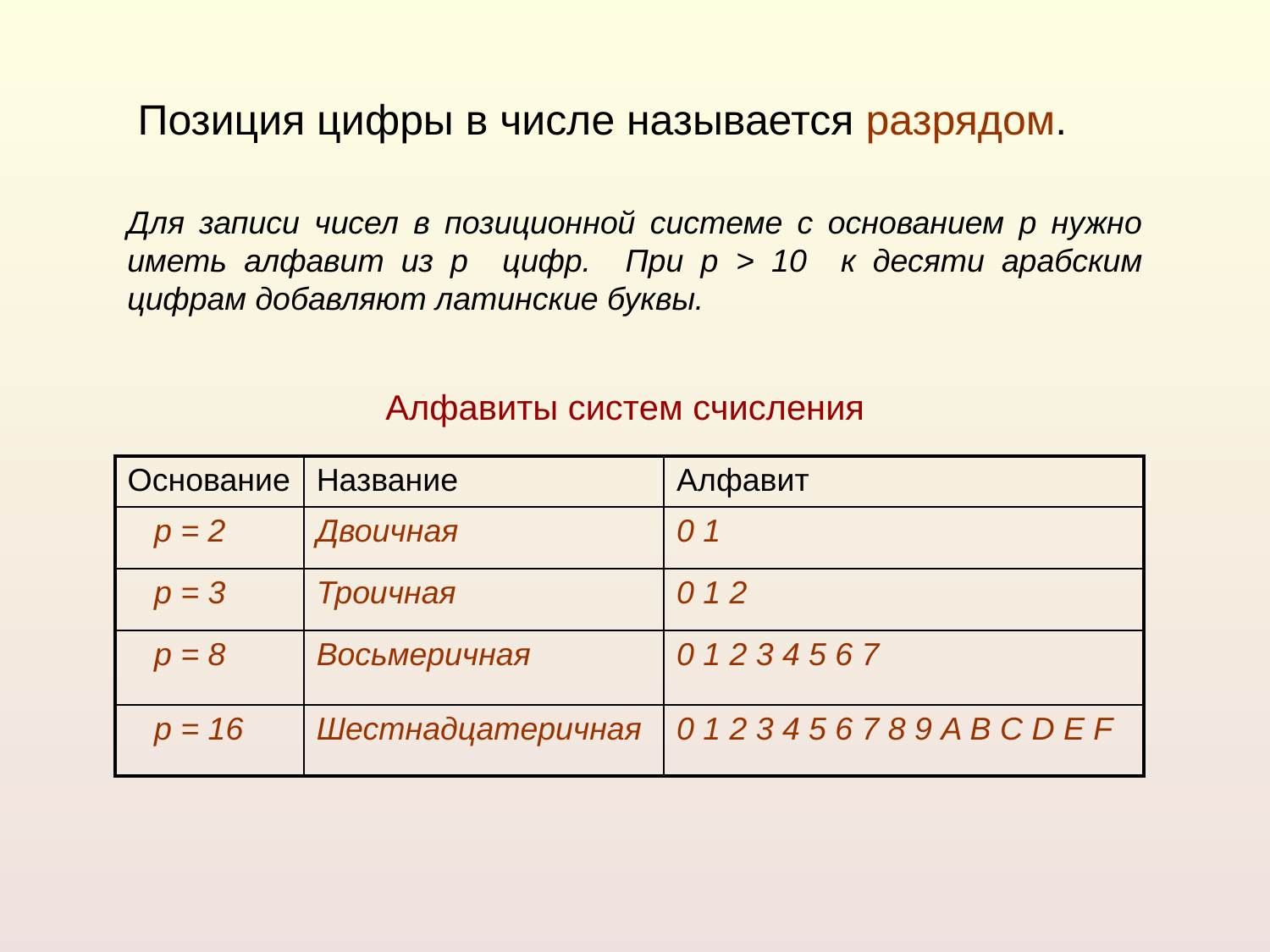

Позиция цифры в числе называется разрядом.
Для записи чисел в позиционной системе с основанием р нужно иметь алфавит из р  цифр.  При р > 10  к десяти арабским цифрам добавляют латинские буквы.
Алфавиты систем счисления
| Основание | Название | Алфавит |
| --- | --- | --- |
| р = 2 | Двоичная | 0 1 |
| р = 3 | Троичная | 0 1 2 |
| р = 8 | Восьмеричная | 0 1 2 3 4 5 6 7 |
| р = 16 | Шестнадцатеричная | 0 1 2 3 4 5 6 7 8 9 A B C D E F |